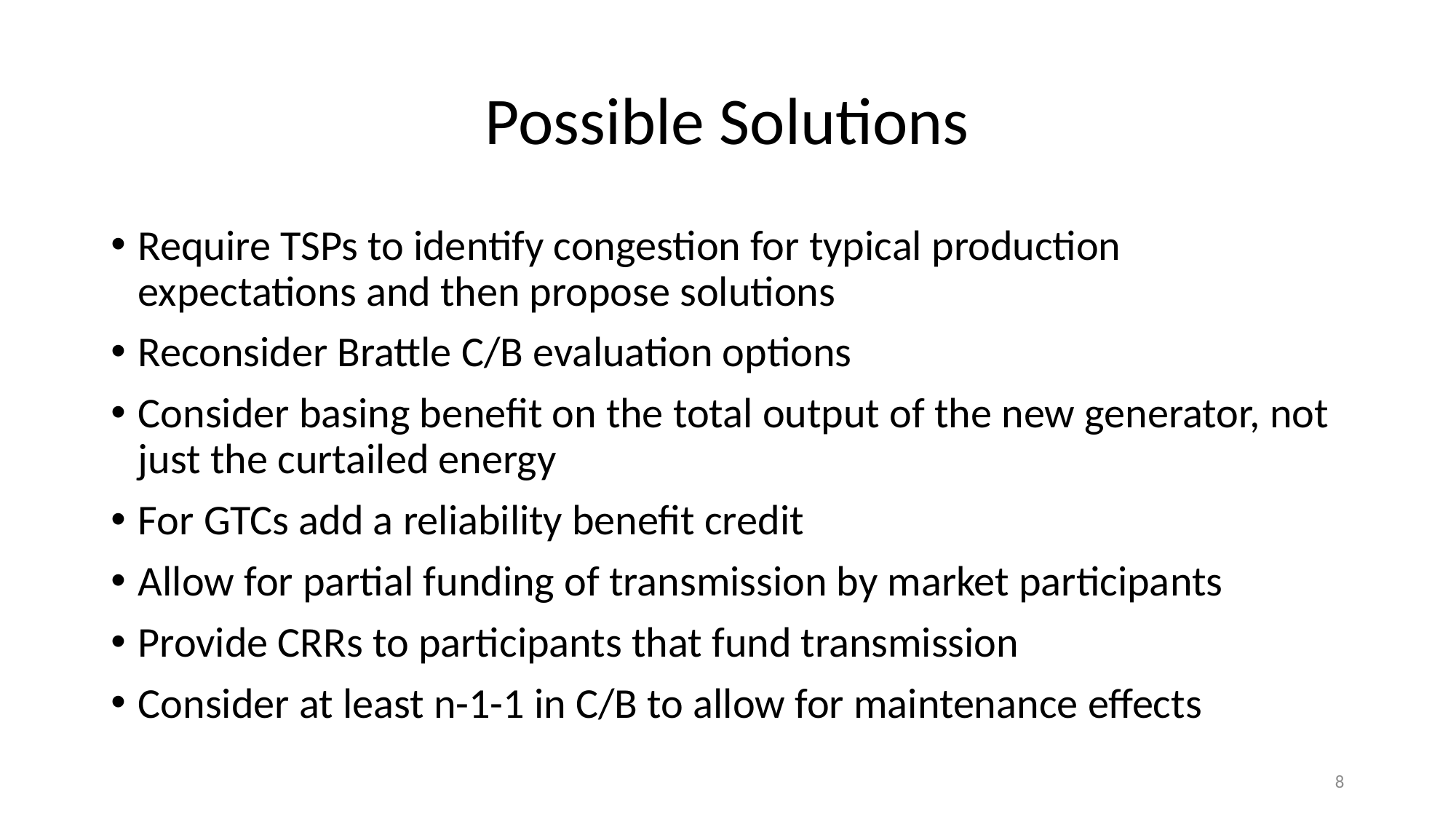

# Possible Solutions
Require TSPs to identify congestion for typical production expectations and then propose solutions
Reconsider Brattle C/B evaluation options
Consider basing benefit on the total output of the new generator, not just the curtailed energy
For GTCs add a reliability benefit credit
Allow for partial funding of transmission by market participants
Provide CRRs to participants that fund transmission
Consider at least n-1-1 in C/B to allow for maintenance effects
8